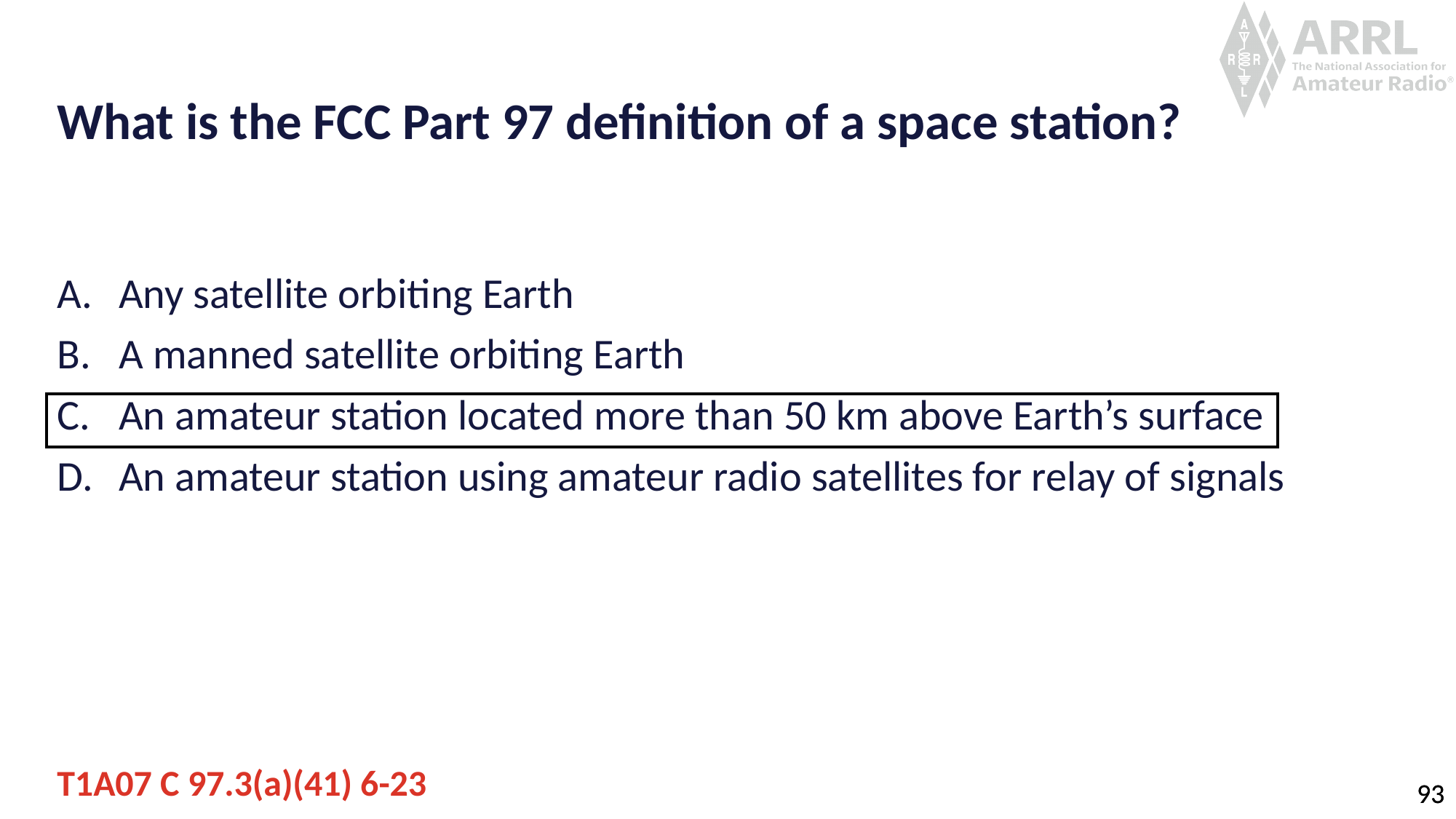

# What is the FCC Part 97 definition of a space station?
Any satellite orbiting Earth
A manned satellite orbiting Earth
An amateur station located more than 50 km above Earth’s surface
An amateur station using amateur radio satellites for relay of signals

T1A07 C 97.3(a)(41) 6-23